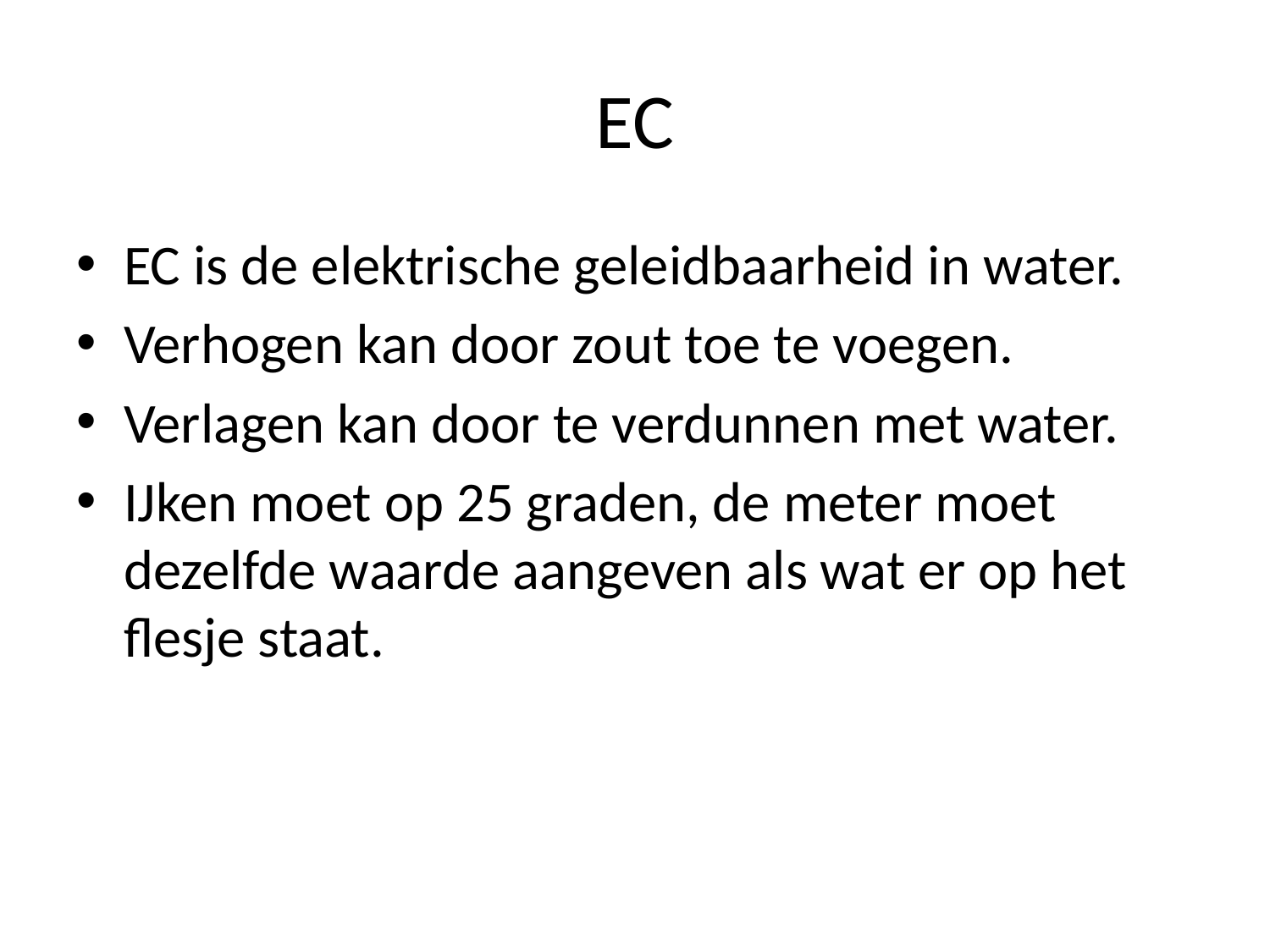

# EC
EC is de elektrische geleidbaarheid in water.
Verhogen kan door zout toe te voegen.
Verlagen kan door te verdunnen met water.
IJken moet op 25 graden, de meter moet dezelfde waarde aangeven als wat er op het flesje staat.